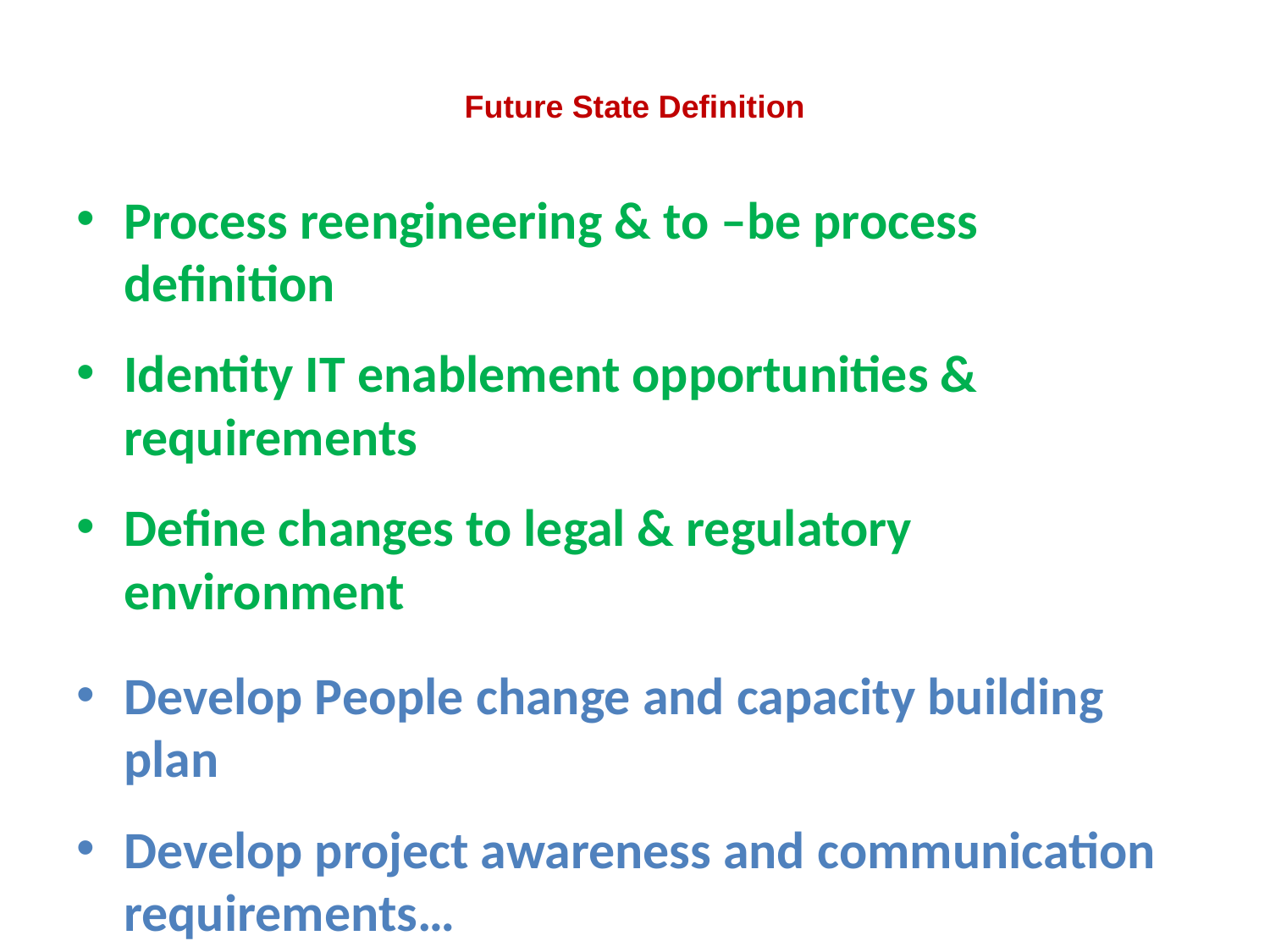

# Future State Definition
Process reengineering & to –be process definition
Identity IT enablement opportunities & requirements
Define changes to legal & regulatory environment
Develop People change and capacity building plan
Develop project awareness and communication requirements…